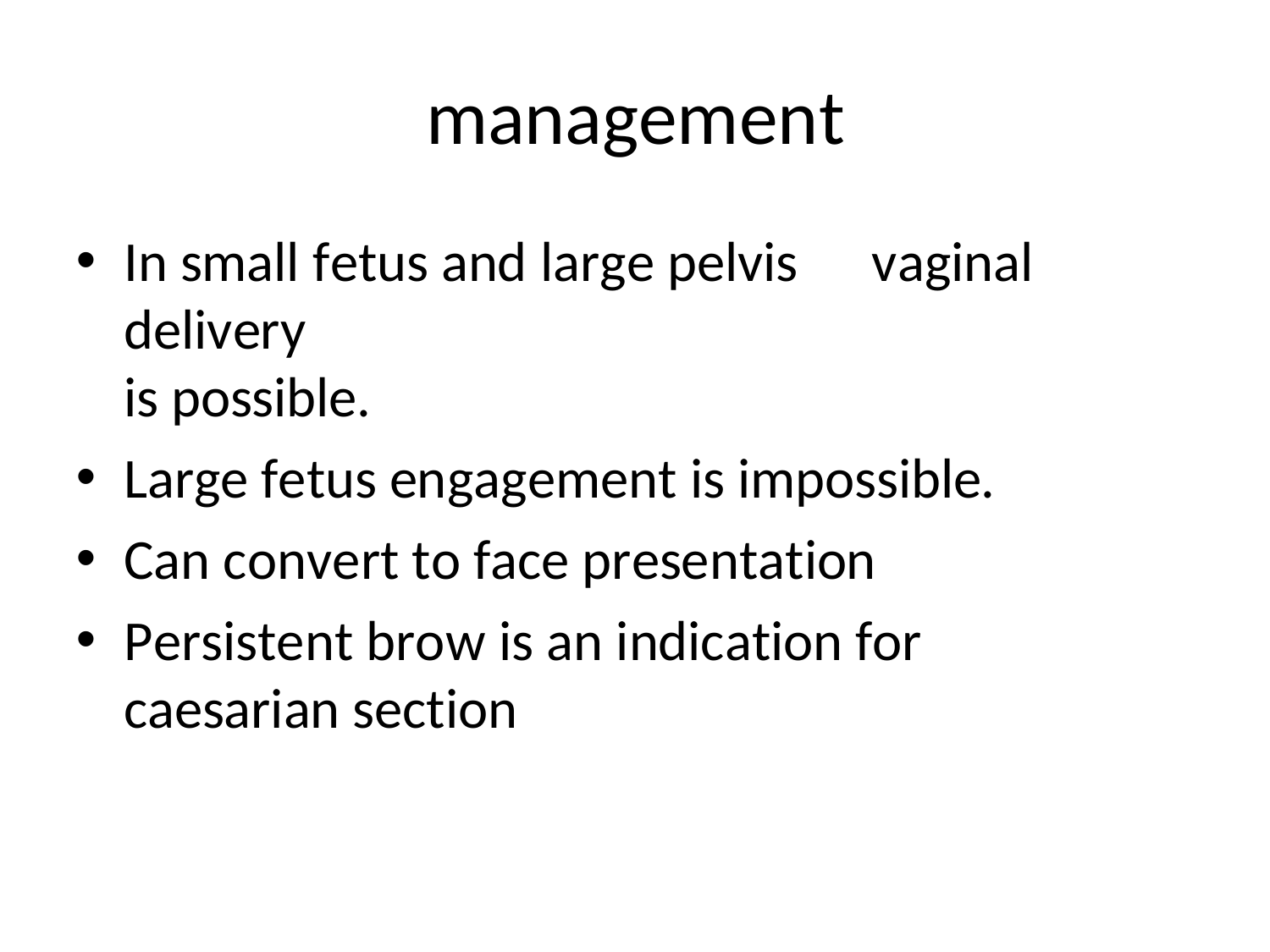

# management
In small fetus and large pelvis	vaginal delivery
is possible.

Large fetus engagement is impossible.

Can convert to face presentation

Persistent brow is an indication for caesarian section